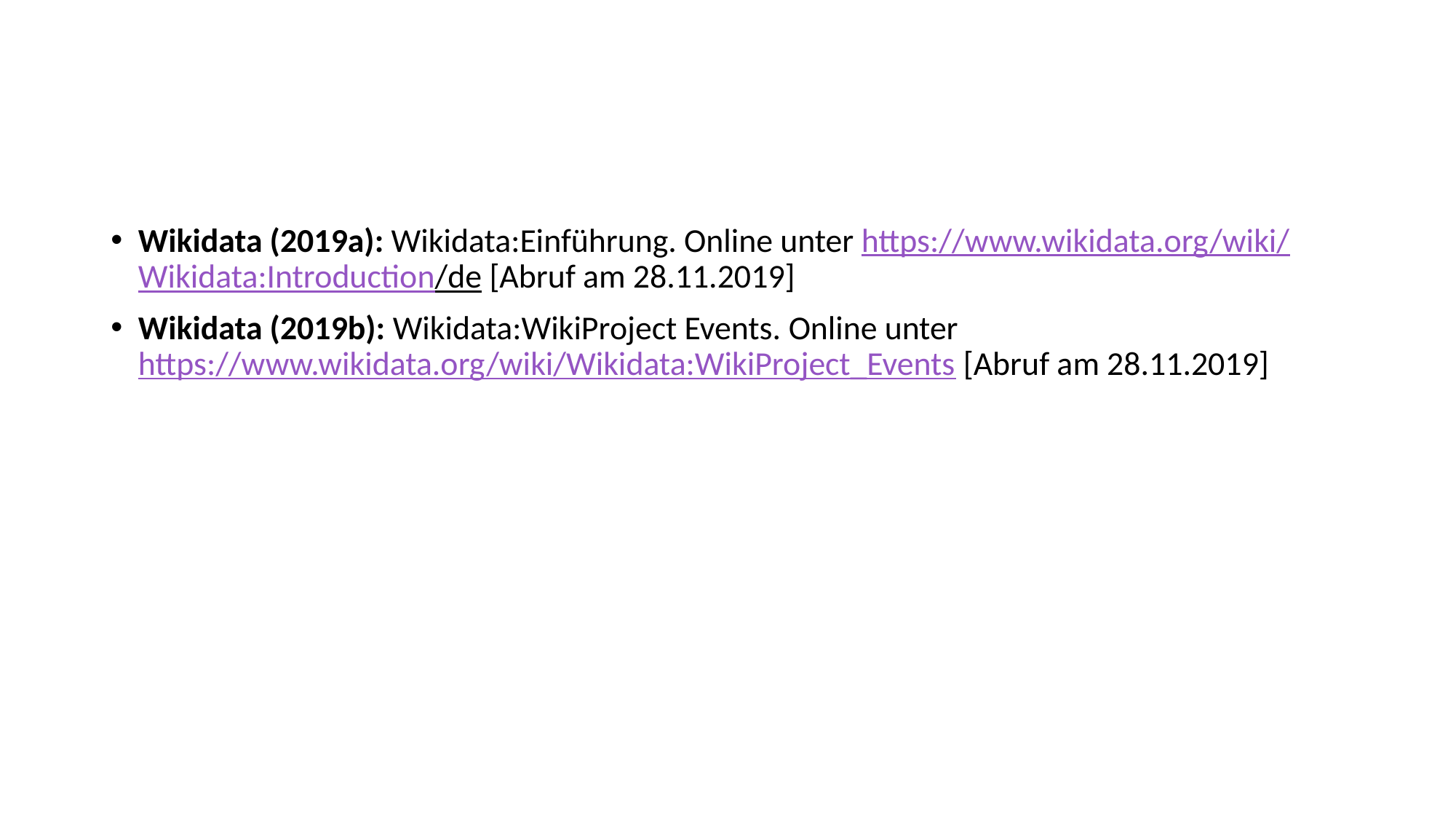

#
Wikidata (2019a): Wikidata:Einführung. Online unter https://www.wikidata.org/wiki/
Wikidata:Introduction/de [Abruf am 28.11.2019]
Wikidata (2019b): Wikidata:WikiProject Events. Online unter
https://www.wikidata.org/wiki/Wikidata:WikiProject_Events [Abruf am 28.11.2019]